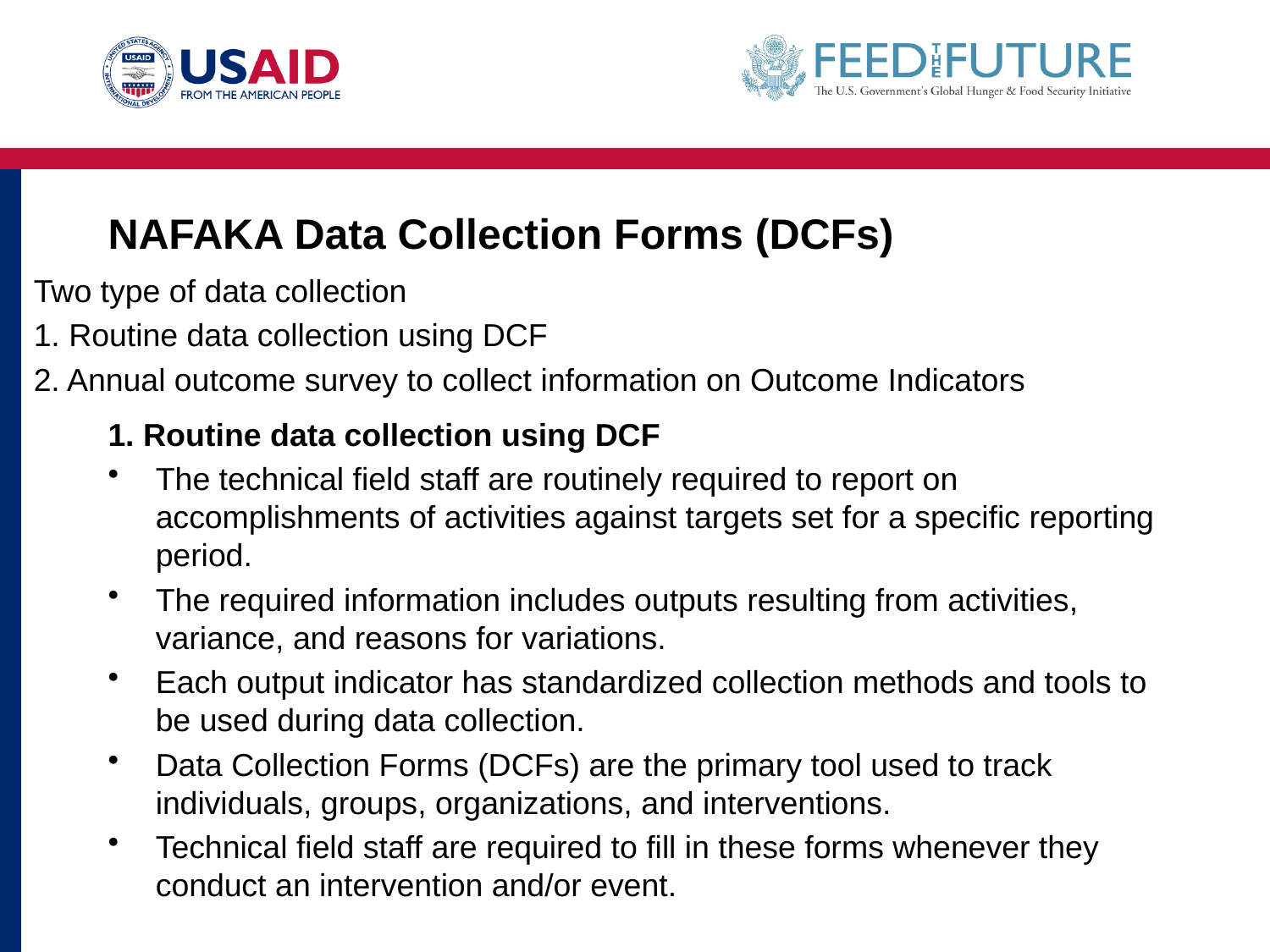

# NAFAKA Data Collection Forms (DCFs)
Two type of data collection
1. Routine data collection using DCF
2. Annual outcome survey to collect information on Outcome Indicators
1. Routine data collection using DCF
The technical field staff are routinely required to report on accomplishments of activities against targets set for a specific reporting period.
The required information includes outputs resulting from activities, variance, and reasons for variations.
Each output indicator has standardized collection methods and tools to be used during data collection.
Data Collection Forms (DCFs) are the primary tool used to track individuals, groups, organizations, and interventions.
Technical field staff are required to fill in these forms whenever they conduct an intervention and/or event.